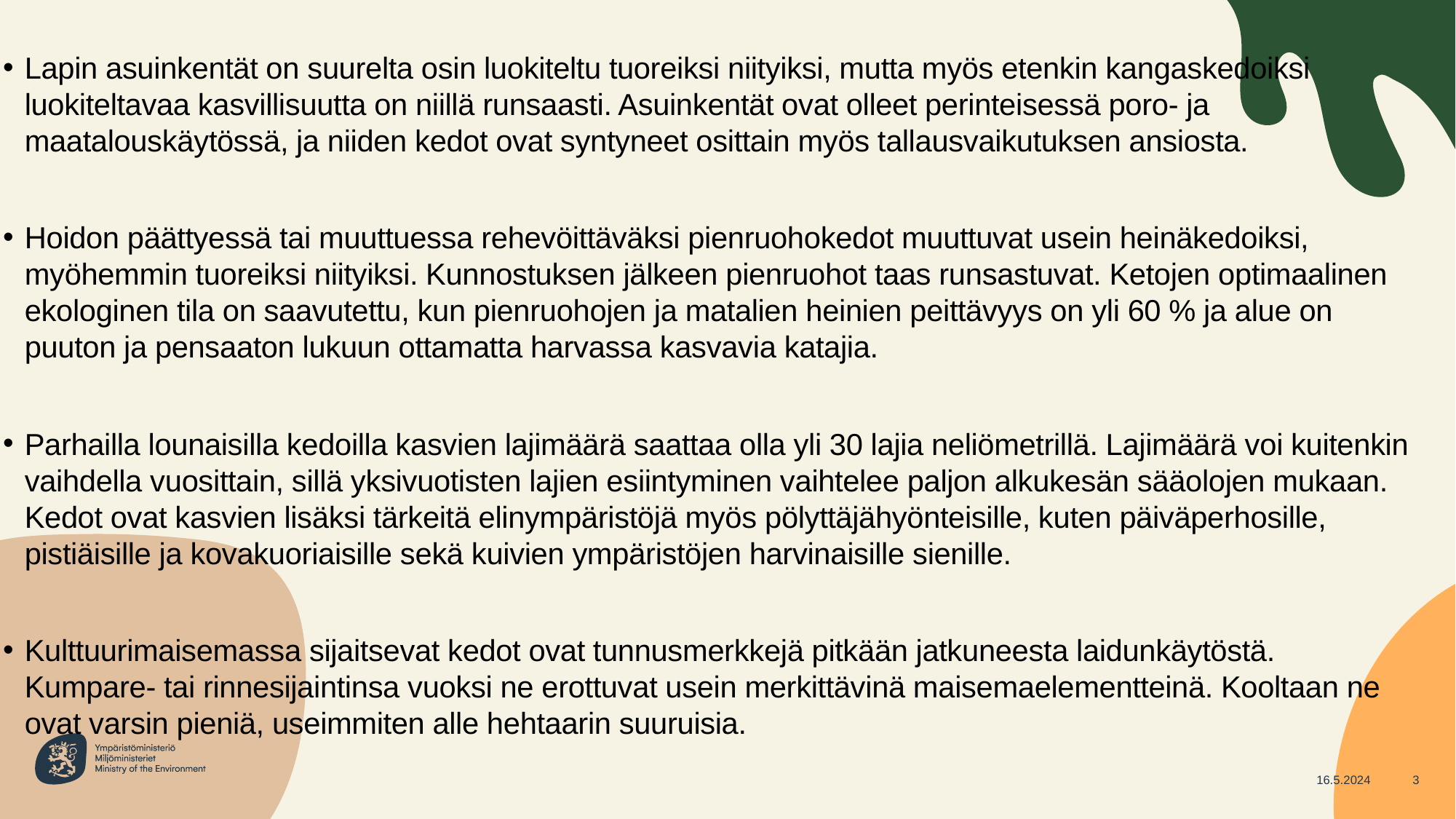

Lapin asuinkentät on suurelta osin luokiteltu tuoreiksi niityiksi, mutta myös etenkin kangaskedoiksi luokiteltavaa kasvillisuutta on niillä runsaasti. Asuinkentät ovat olleet perinteisessä poro- ja maatalouskäytössä, ja niiden kedot ovat syntyneet osittain myös tallausvaikutuksen ansiosta.

Hoidon päättyessä tai muuttuessa rehevöittäväksi pienruohokedot muuttuvat usein heinäkedoiksi, myöhemmin tuoreiksi niityiksi. Kunnostuksen jälkeen pienruohot taas runsastuvat. Ketojen optimaalinen ekologinen tila on saavutettu, kun pienruohojen ja matalien heinien peittävyys on yli 60 % ja alue on puuton ja pensaaton lukuun ottamatta harvassa kasvavia katajia.

Parhailla lounaisilla kedoilla kasvien lajimäärä saattaa olla yli 30 lajia neliömetrillä. Lajimäärä voi kuitenkin vaihdella vuosittain, sillä yksivuotisten lajien esiintyminen vaihtelee paljon alkukesän sääolojen mukaan. Kedot ovat kasvien lisäksi tärkeitä elinympäristöjä myös pölyttäjähyönteisille, kuten päiväperhosille, pistiäisille ja kovakuoriaisille sekä kuivien ympäristöjen harvinaisille sienille.

Kulttuurimaisemassa sijaitsevat kedot ovat tunnusmerkkejä pitkään jatkuneesta laidunkäytöstä. Kumpare- tai rinnesijaintinsa vuoksi ne erottuvat usein merkittävinä maisemaelementteinä. Kooltaan ne ovat varsin pieniä, useimmiten alle hehtaarin suuruisia.
#
16.5.2024
3